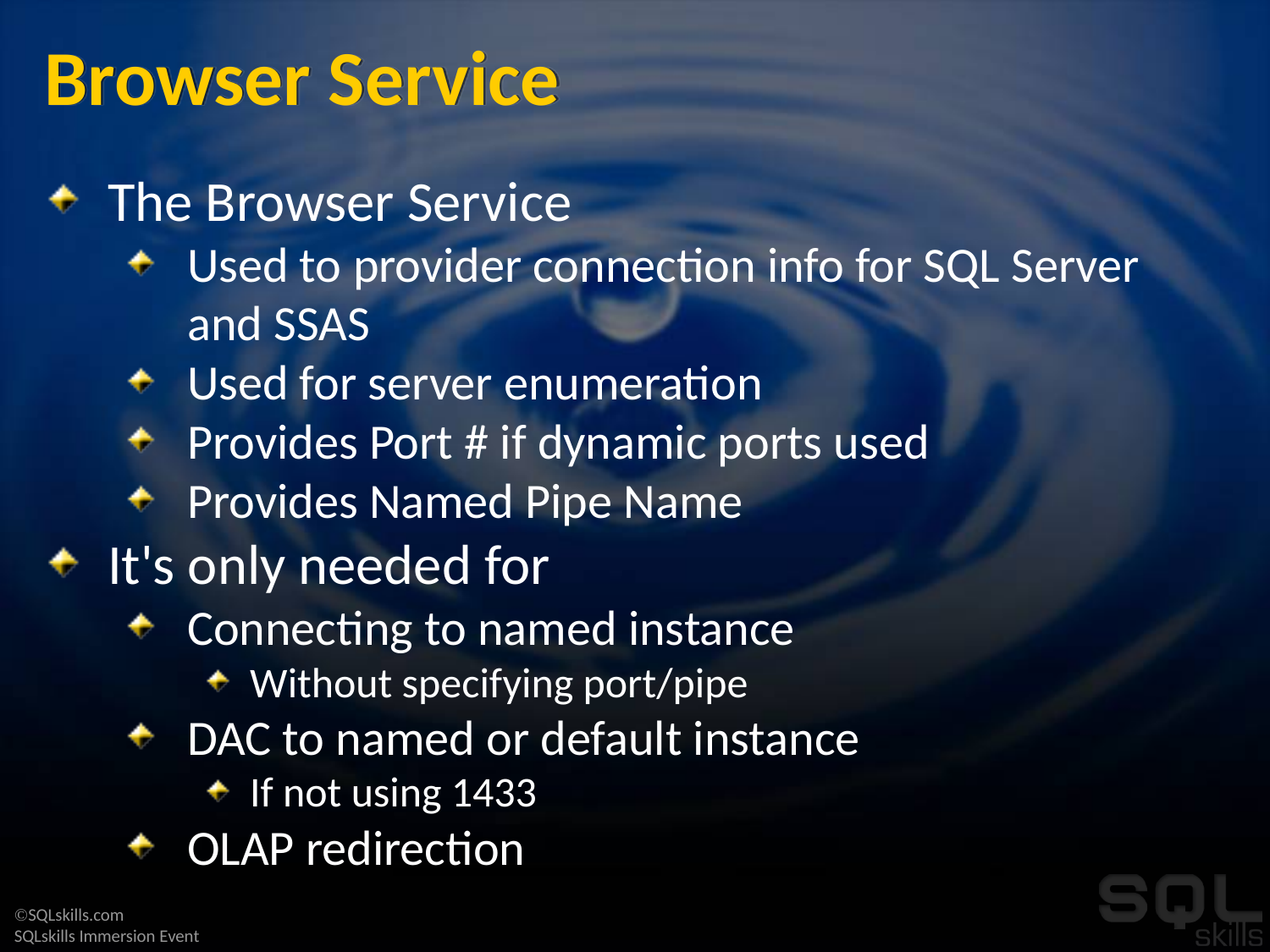

# Browser Service
The Browser Service
Used to provider connection info for SQL Server and SSAS
Used for server enumeration
Provides Port # if dynamic ports used
Provides Named Pipe Name
It's only needed for
Connecting to named instance
Without specifying port/pipe
DAC to named or default instance
If not using 1433
OLAP redirection